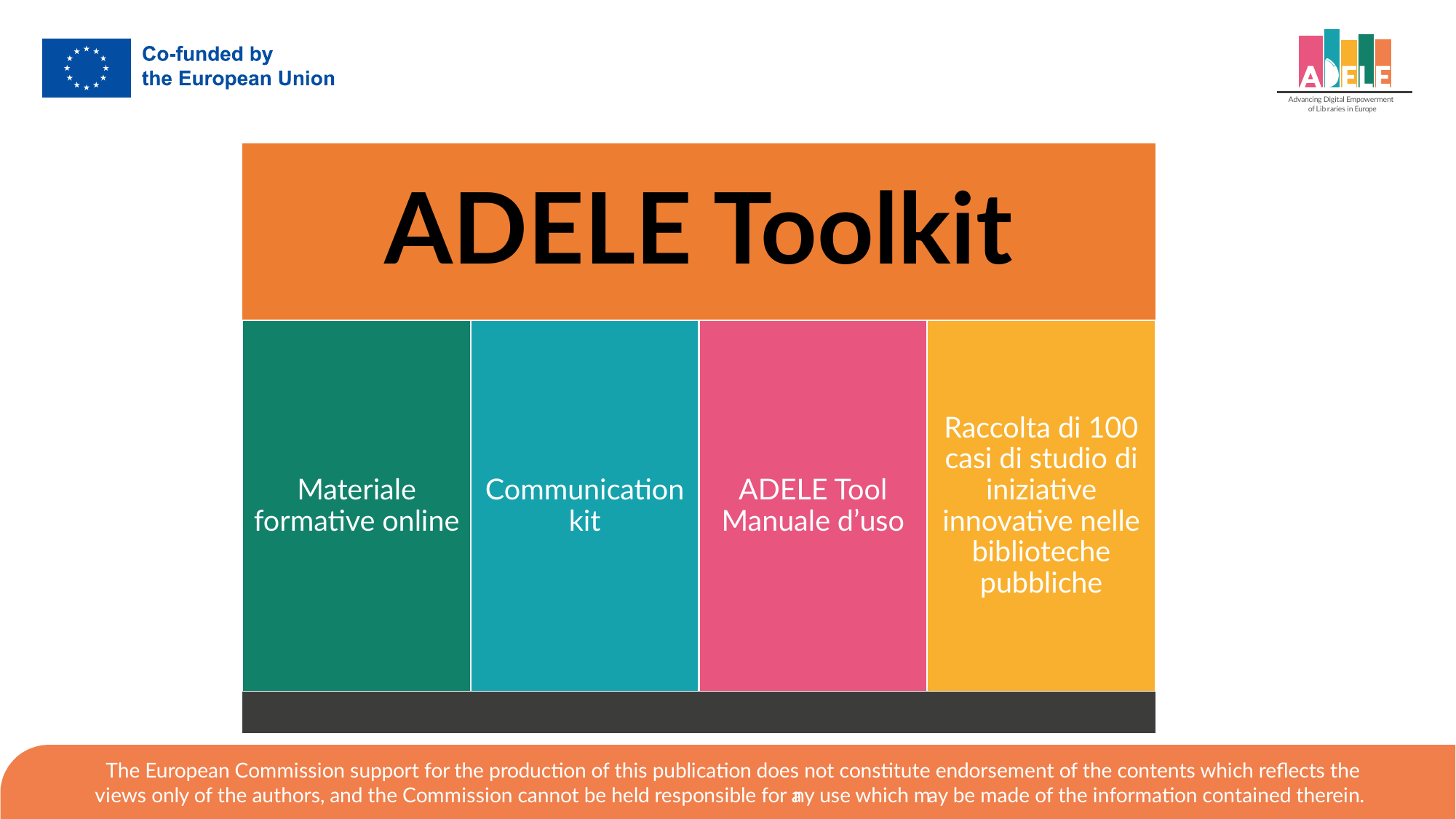

ADELE Toolkit
Materiale formative online
Communication kit
ADELE Tool Manuale d’uso
Raccolta di 100 casi di studio di iniziative innovative nelle biblioteche pubbliche